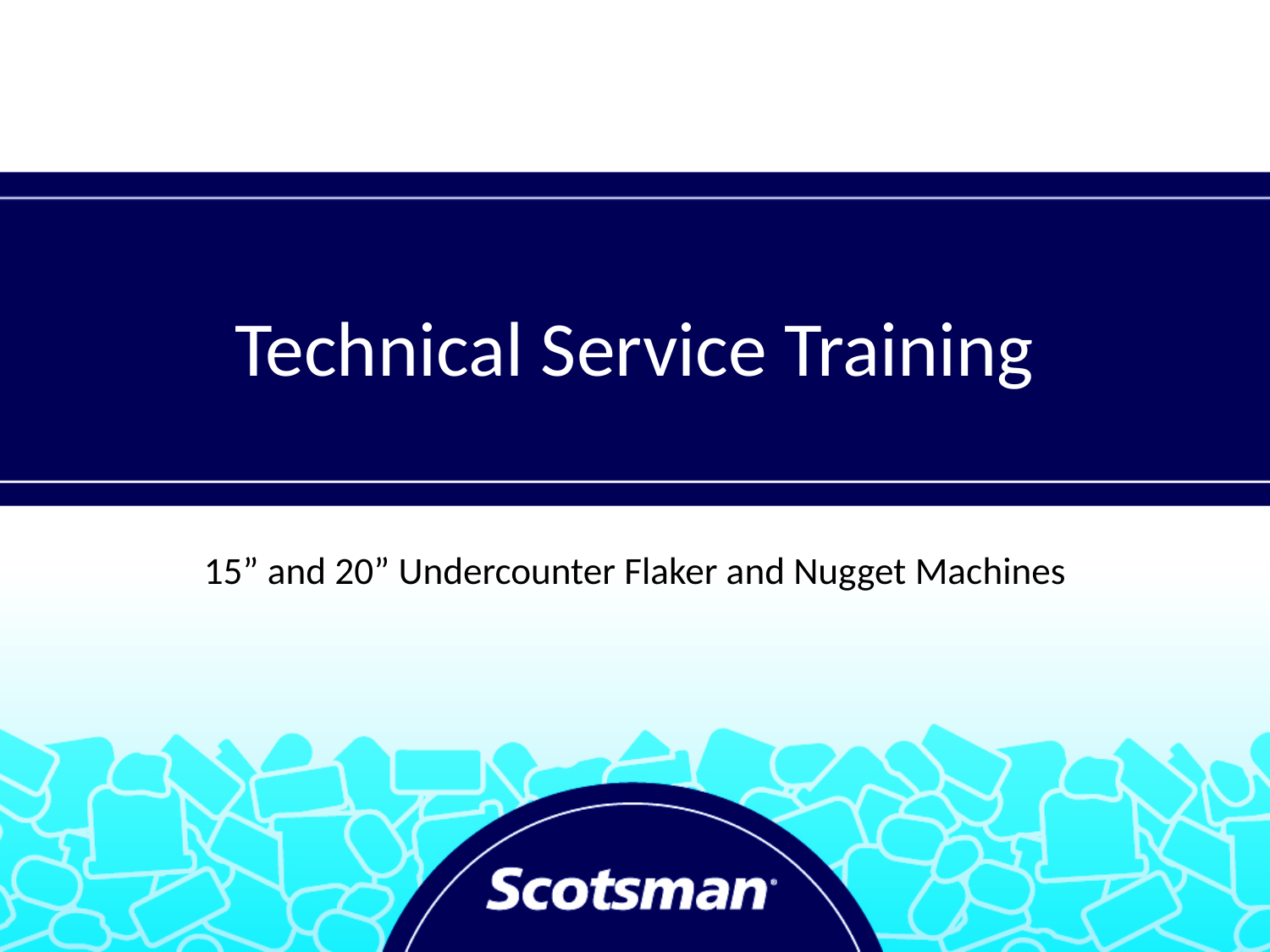

# Technical Service Training
15” and 20” Undercounter Flaker and Nugget Machines